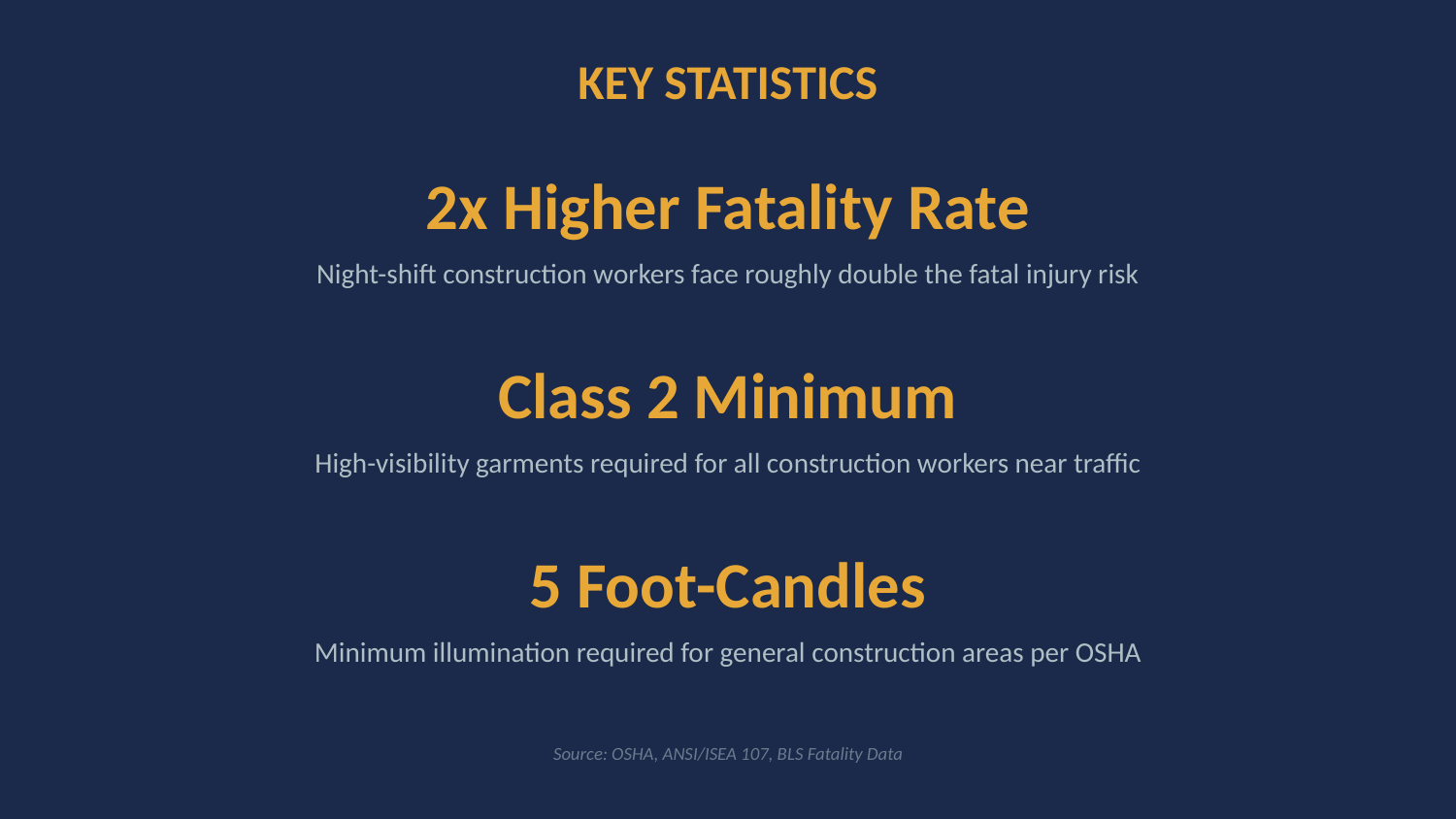

KEY STATISTICS
2x Higher Fatality Rate
Night-shift construction workers face roughly double the fatal injury risk
Class 2 Minimum
High-visibility garments required for all construction workers near traffic
5 Foot-Candles
Minimum illumination required for general construction areas per OSHA
Source: OSHA, ANSI/ISEA 107, BLS Fatality Data